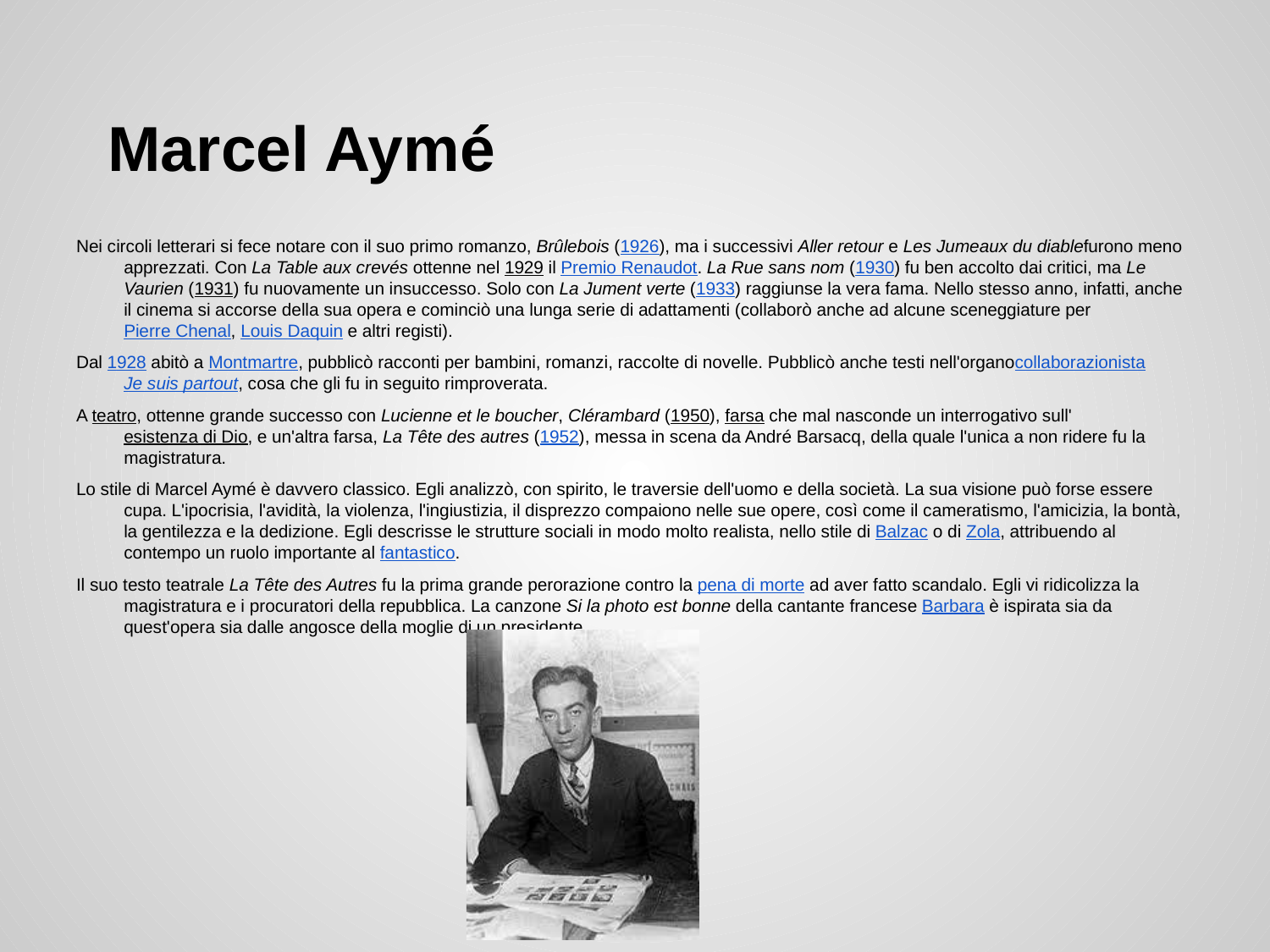

# Marcel Aymé
Nei circoli letterari si fece notare con il suo primo romanzo, Brûlebois (1926), ma i successivi Aller retour e Les Jumeaux du diablefurono meno apprezzati. Con La Table aux crevés ottenne nel 1929 il Premio Renaudot. La Rue sans nom (1930) fu ben accolto dai critici, ma Le Vaurien (1931) fu nuovamente un insuccesso. Solo con La Jument verte (1933) raggiunse la vera fama. Nello stesso anno, infatti, anche il cinema si accorse della sua opera e cominciò una lunga serie di adattamenti (collaborò anche ad alcune sceneggiature per Pierre Chenal, Louis Daquin e altri registi).
Dal 1928 abitò a Montmartre, pubblicò racconti per bambini, romanzi, raccolte di novelle. Pubblicò anche testi nell'organocollaborazionista Je suis partout, cosa che gli fu in seguito rimproverata.
A teatro, ottenne grande successo con Lucienne et le boucher, Clérambard (1950), farsa che mal nasconde un interrogativo sull'esistenza di Dio, e un'altra farsa, La Tête des autres (1952), messa in scena da André Barsacq, della quale l'unica a non ridere fu la magistratura.
Lo stile di Marcel Aymé è davvero classico. Egli analizzò, con spirito, le traversie dell'uomo e della società. La sua visione può forse essere cupa. L'ipocrisia, l'avidità, la violenza, l'ingiustizia, il disprezzo compaiono nelle sue opere, così come il cameratismo, l'amicizia, la bontà, la gentilezza e la dedizione. Egli descrisse le strutture sociali in modo molto realista, nello stile di Balzac o di Zola, attribuendo al contempo un ruolo importante al fantastico.
Il suo testo teatrale La Tête des Autres fu la prima grande perorazione contro la pena di morte ad aver fatto scandalo. Egli vi ridicolizza la magistratura e i procuratori della repubblica. La canzone Si la photo est bonne della cantante francese Barbara è ispirata sia da quest'opera sia dalle angosce della moglie di un presidente.